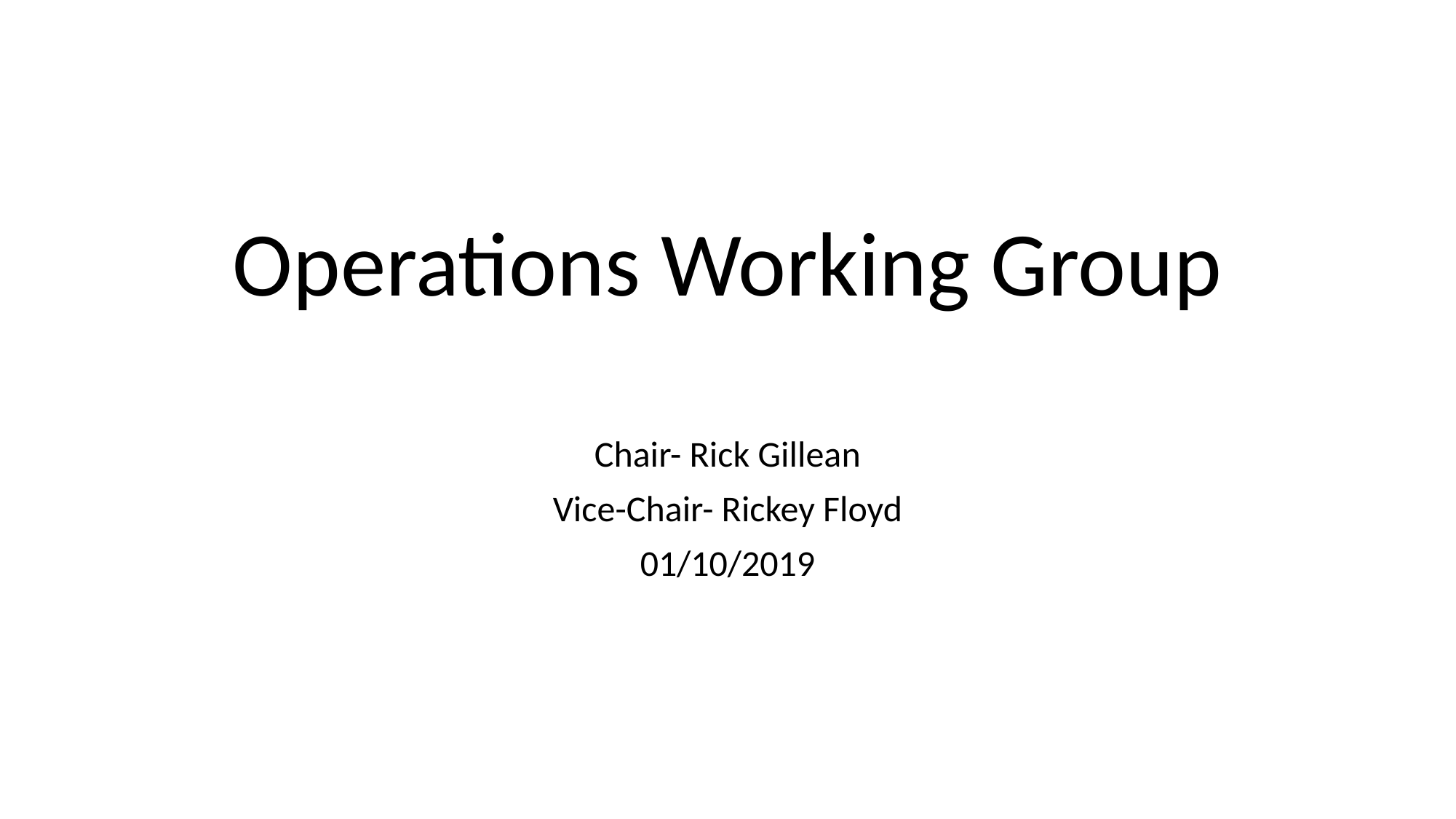

# Operations Working Group
Chair- Rick Gillean
Vice-Chair- Rickey Floyd
01/10/2019